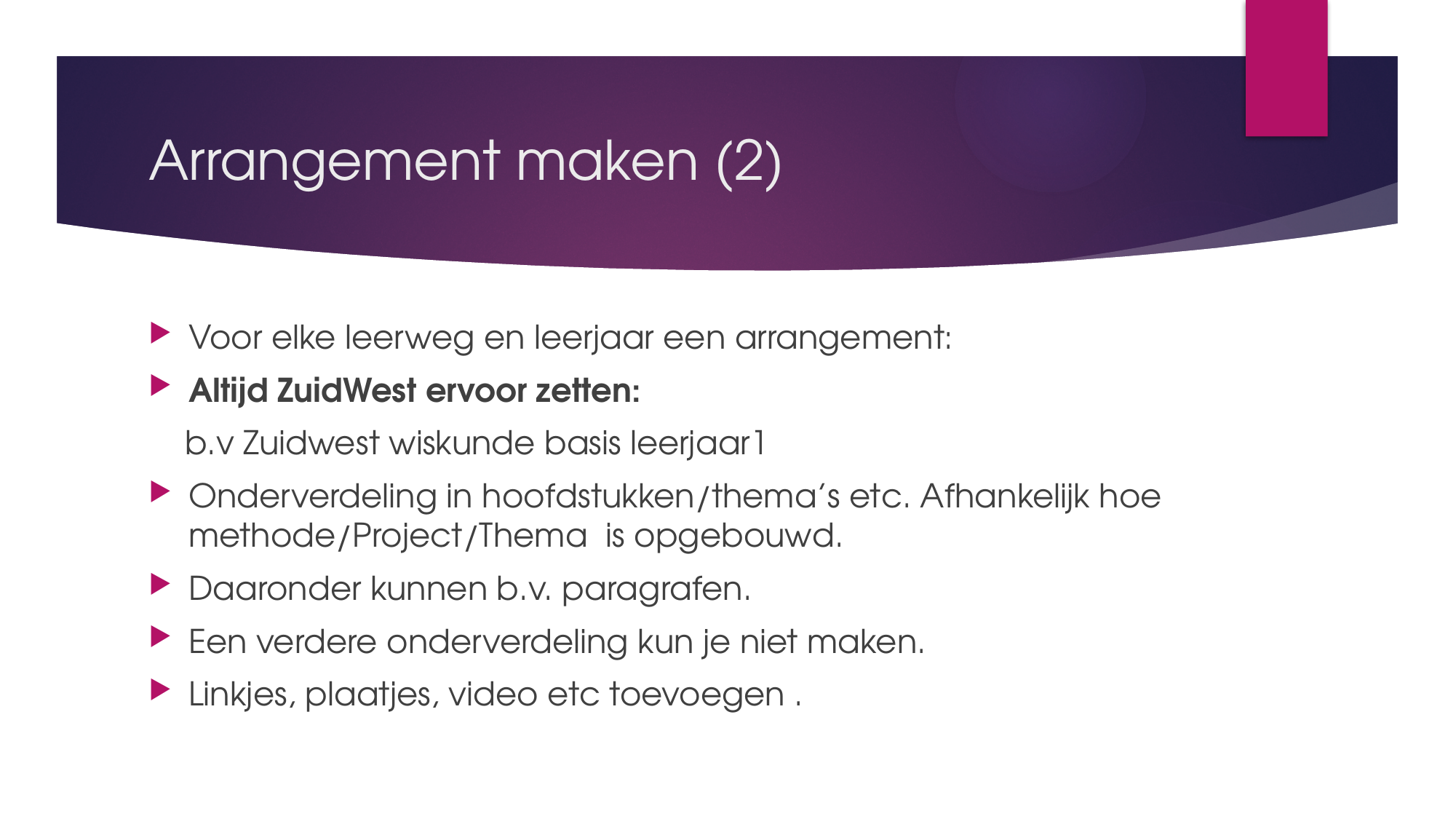

# Arrangement maken (2)
Voor elke leerweg en leerjaar een arrangement:
Altijd ZuidWest ervoor zetten:
    b.v Zuidwest wiskunde basis leerjaar1
Onderverdeling in hoofdstukken/thema’s etc. Afhankelijk hoe methode/Project/Thema  is opgebouwd.
Daaronder kunnen b.v. paragrafen.
Een verdere onderverdeling kun je niet maken.
Linkjes, plaatjes, video etc toevoegen .